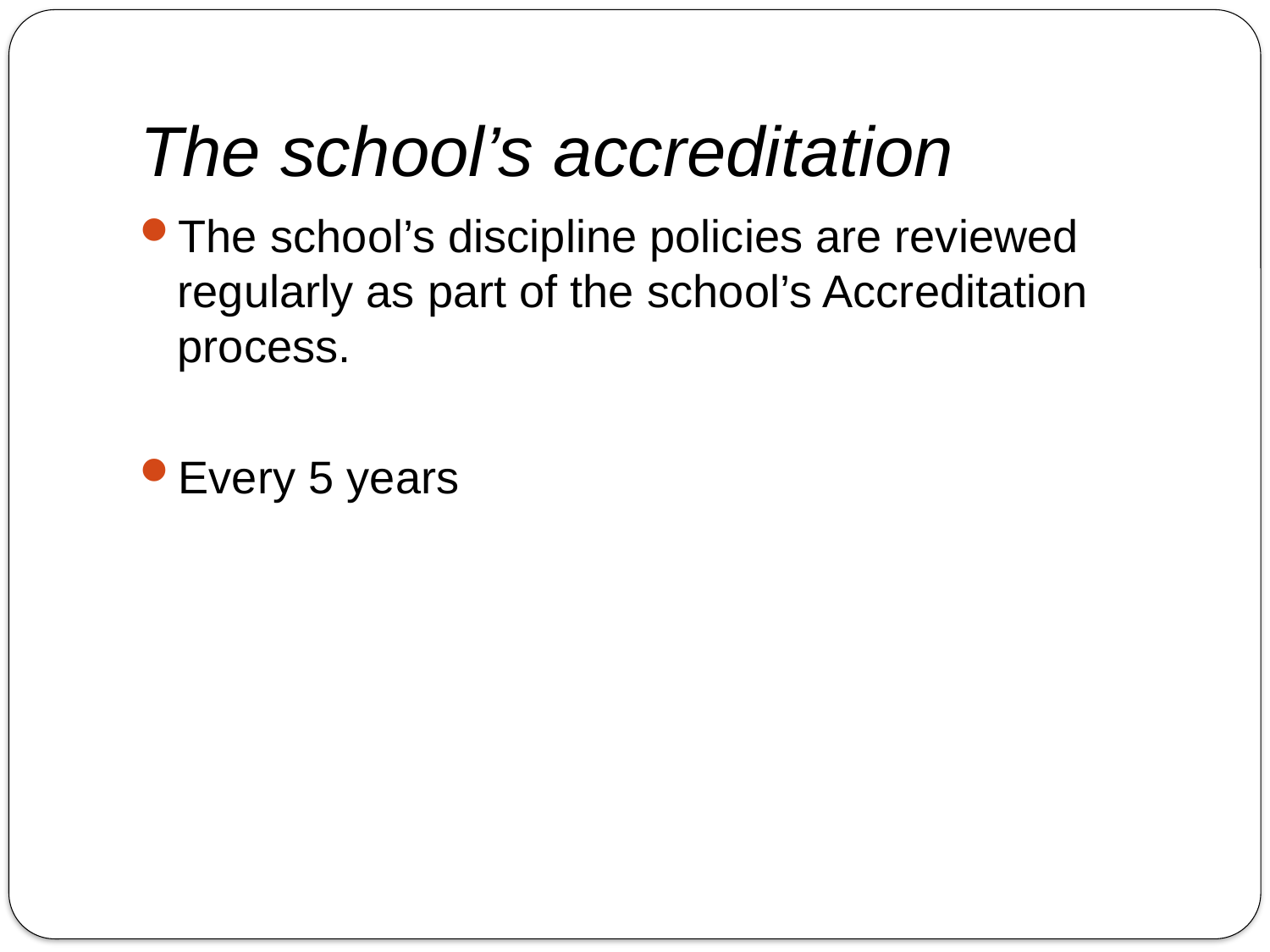

# The school’s accreditation
The school’s discipline policies are reviewed regularly as part of the school’s Accreditation process.

Every 5 years